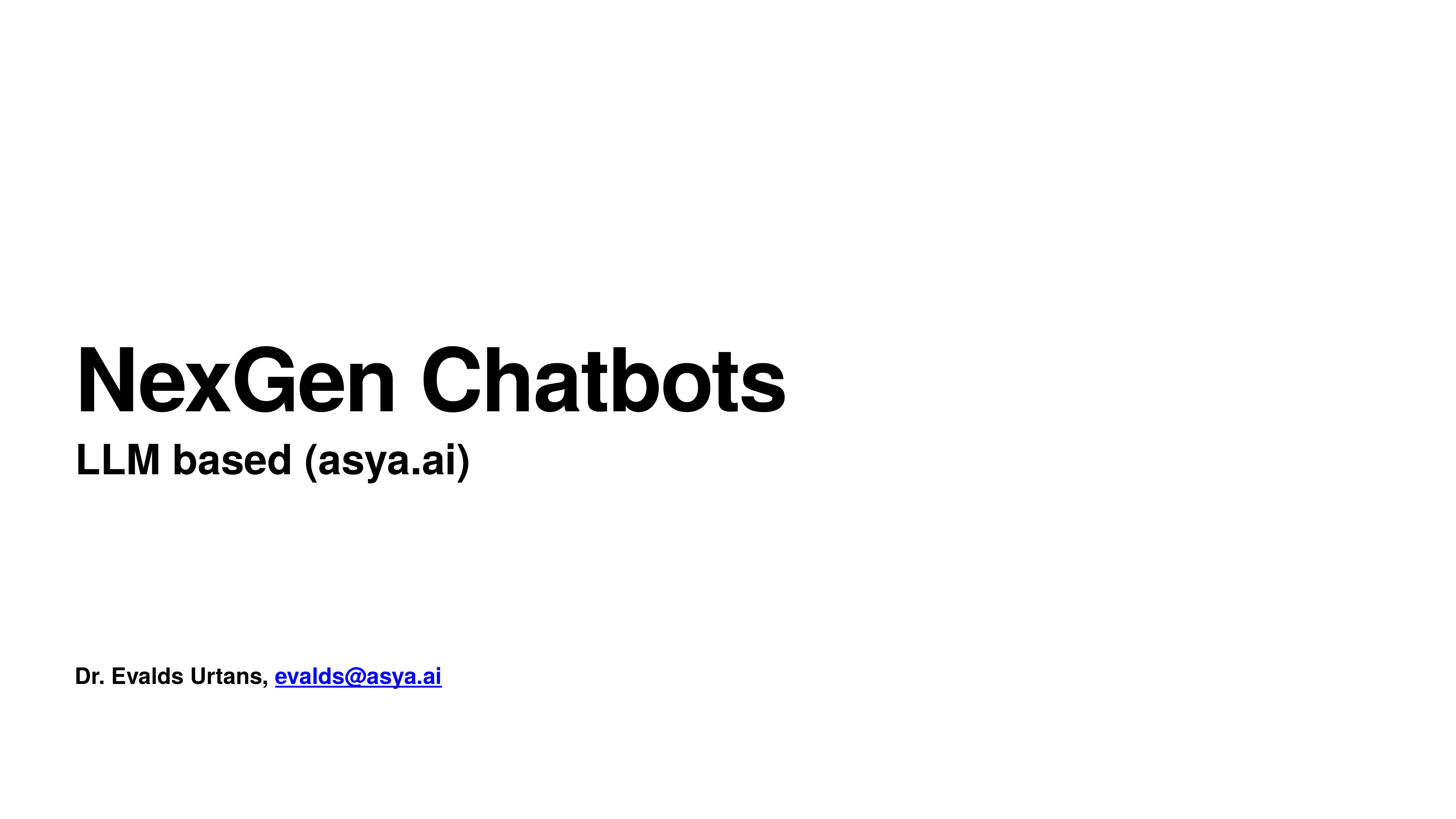

# NexGen Chatbots
LLM based (asya.ai)
Dr. Evalds Urtans, evalds@asya.ai